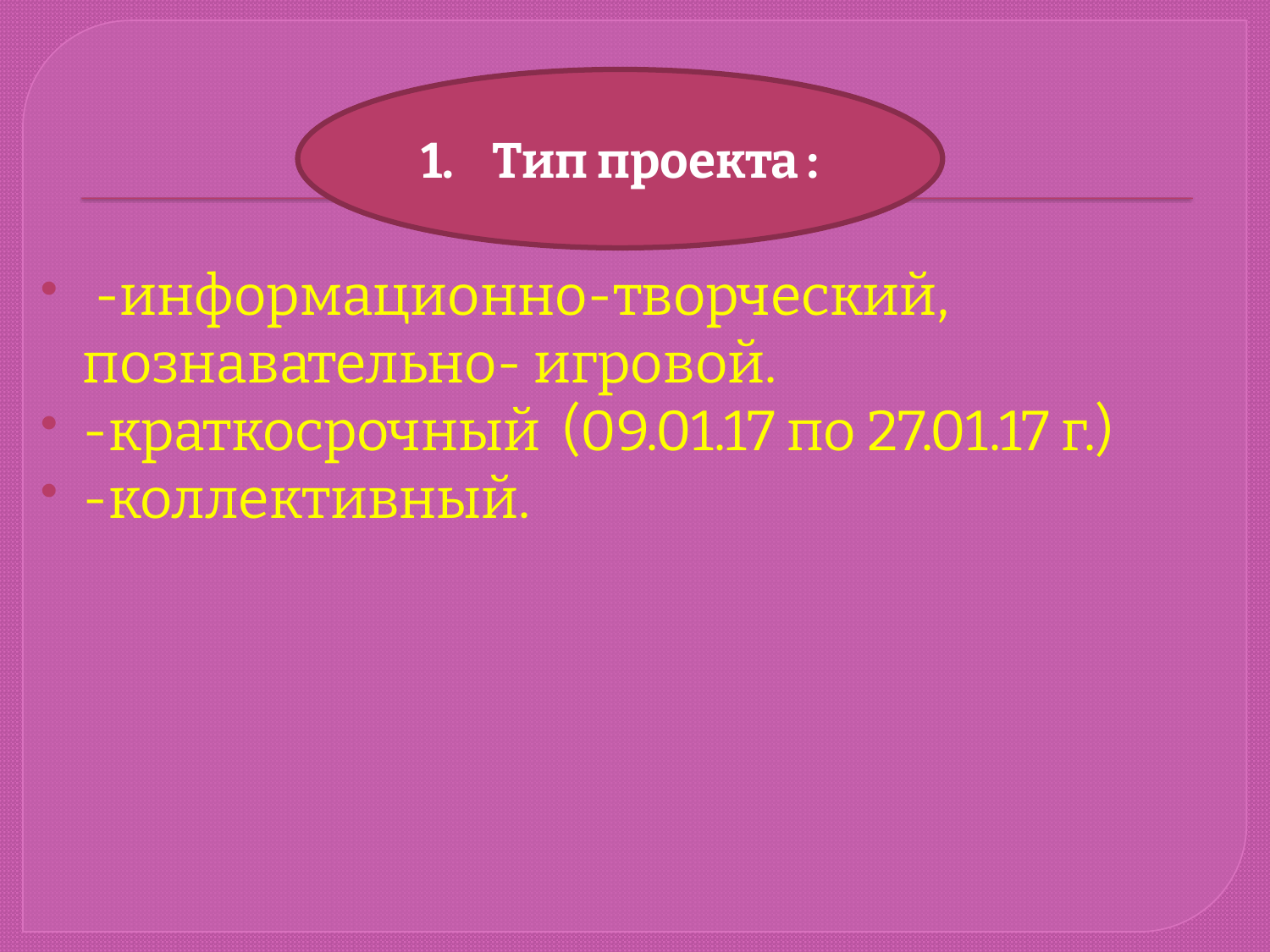

-информационно-творческий,         познавательно- игровой.
-краткосрочный  (09.01.17 по 27.01.17 г.)
-коллективный.

Тип проекта :